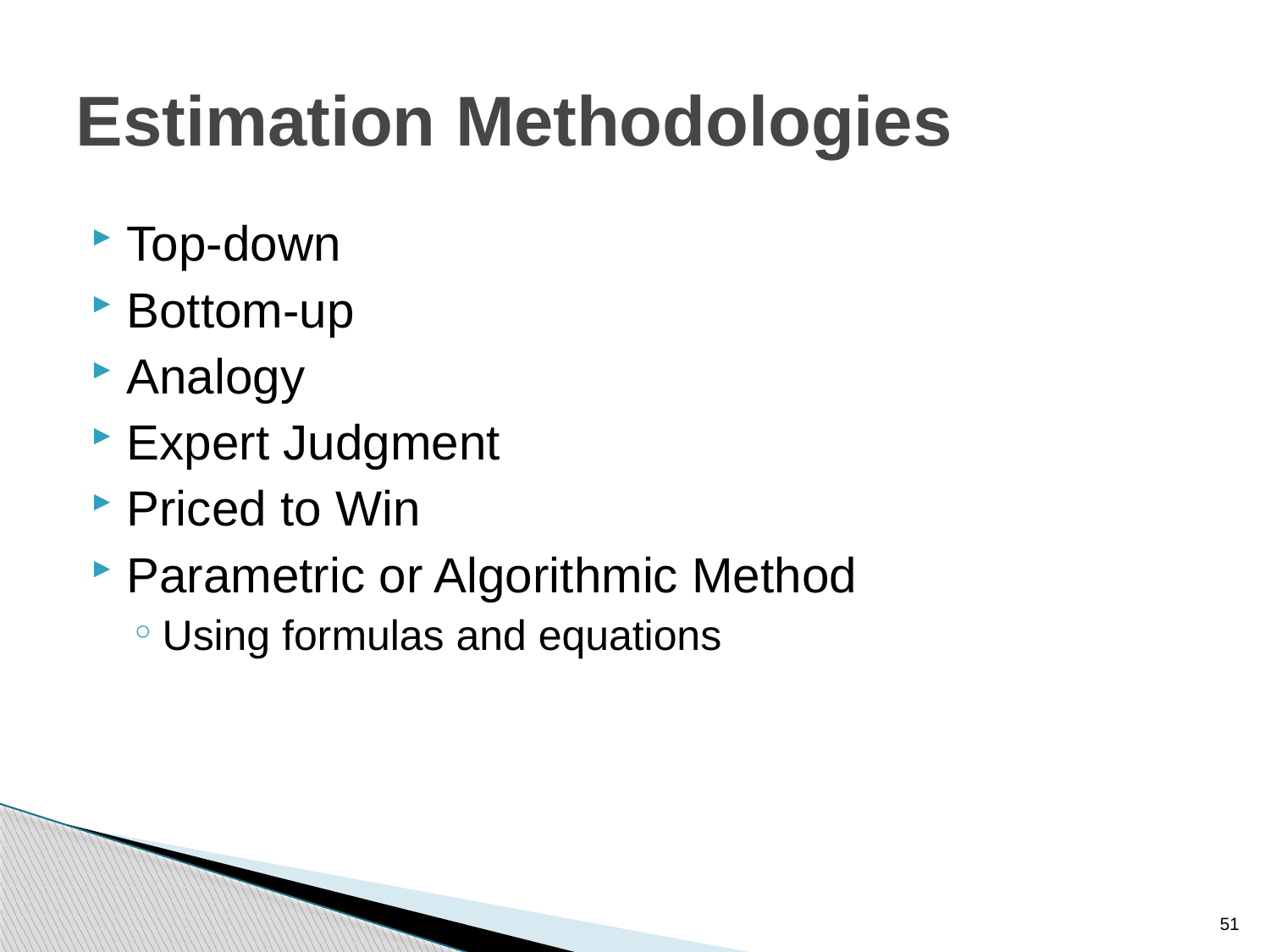

# Estimation Methodologies
Top-down
Bottom-up
Analogy
Expert Judgment
Priced to Win
Parametric or Algorithmic Method
Using formulas and equations
51